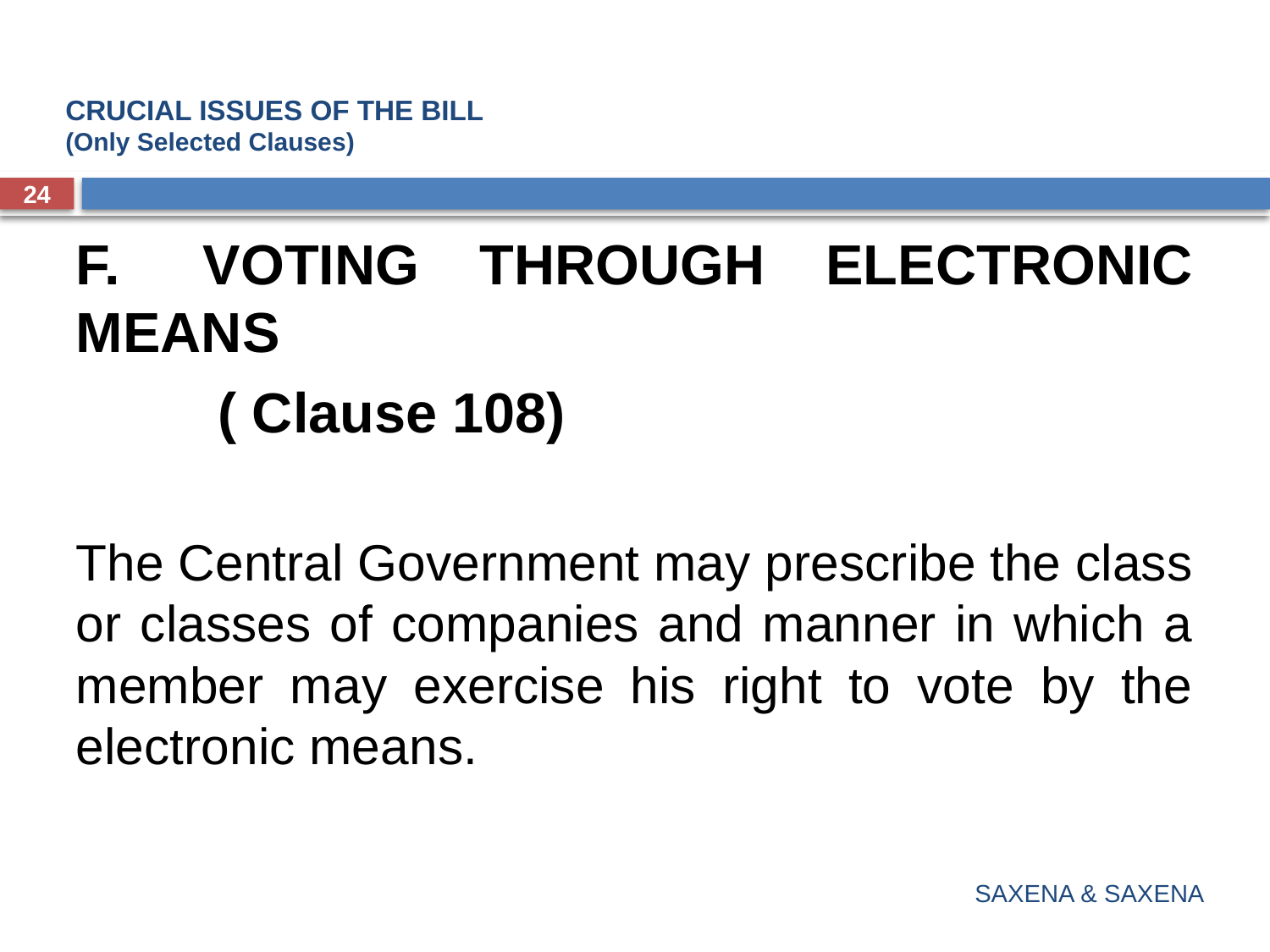

# CRUCIAL ISSUES OF THE BILL (Only Selected Clauses)
24
F.	VOTING THROUGH ELECTRONIC MEANS
          ( Clause 108)

The Central Government may prescribe the class or classes of companies and manner in which a member may exercise his right to vote by the electronic means.

SAXENA & SAXENA